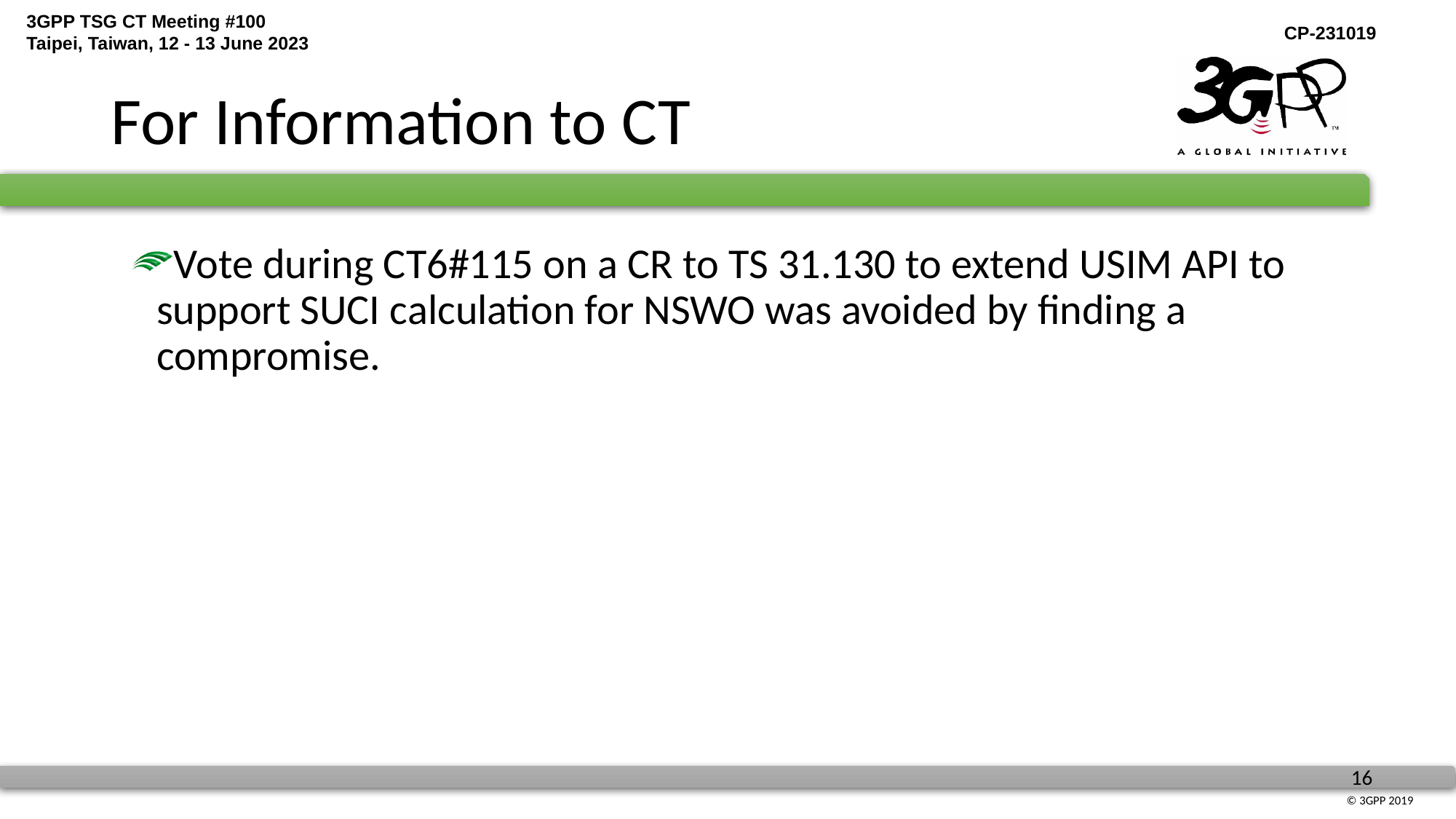

# For Information to CT

Vote during CT6#115 on a CR to TS 31.130 to extend USIM API to support SUCI calculation for NSWO was avoided by finding a compromise.